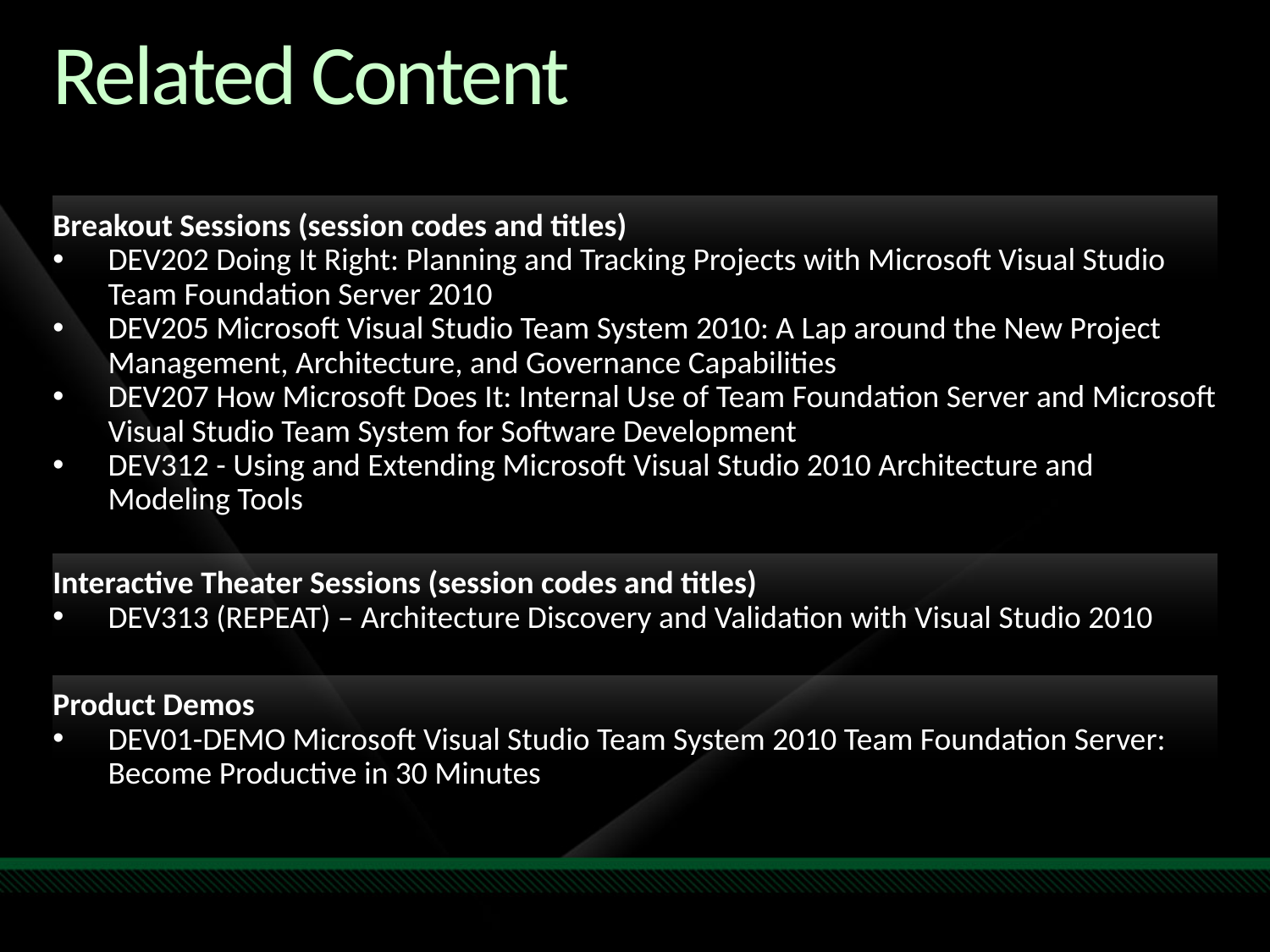

Required Slide
Speakers,
please list the Breakout Sessions,
TLC Interactive Theaters and Labs
that are related to your session.
# Related Content
Breakout Sessions (session codes and titles)
DEV202 Doing It Right: Planning and Tracking Projects with Microsoft Visual Studio Team Foundation Server 2010
DEV205 Microsoft Visual Studio Team System 2010: A Lap around the New Project Management, Architecture, and Governance Capabilities
DEV207 How Microsoft Does It: Internal Use of Team Foundation Server and Microsoft Visual Studio Team System for Software Development
DEV312 - Using and Extending Microsoft Visual Studio 2010 Architecture and Modeling Tools
Interactive Theater Sessions (session codes and titles)
DEV313 (REPEAT) – Architecture Discovery and Validation with Visual Studio 2010

Product Demos
DEV01-DEMO Microsoft Visual Studio Team System 2010 Team Foundation Server: Become Productive in 30 Minutes
Hands-on Labs (session codes and titles)